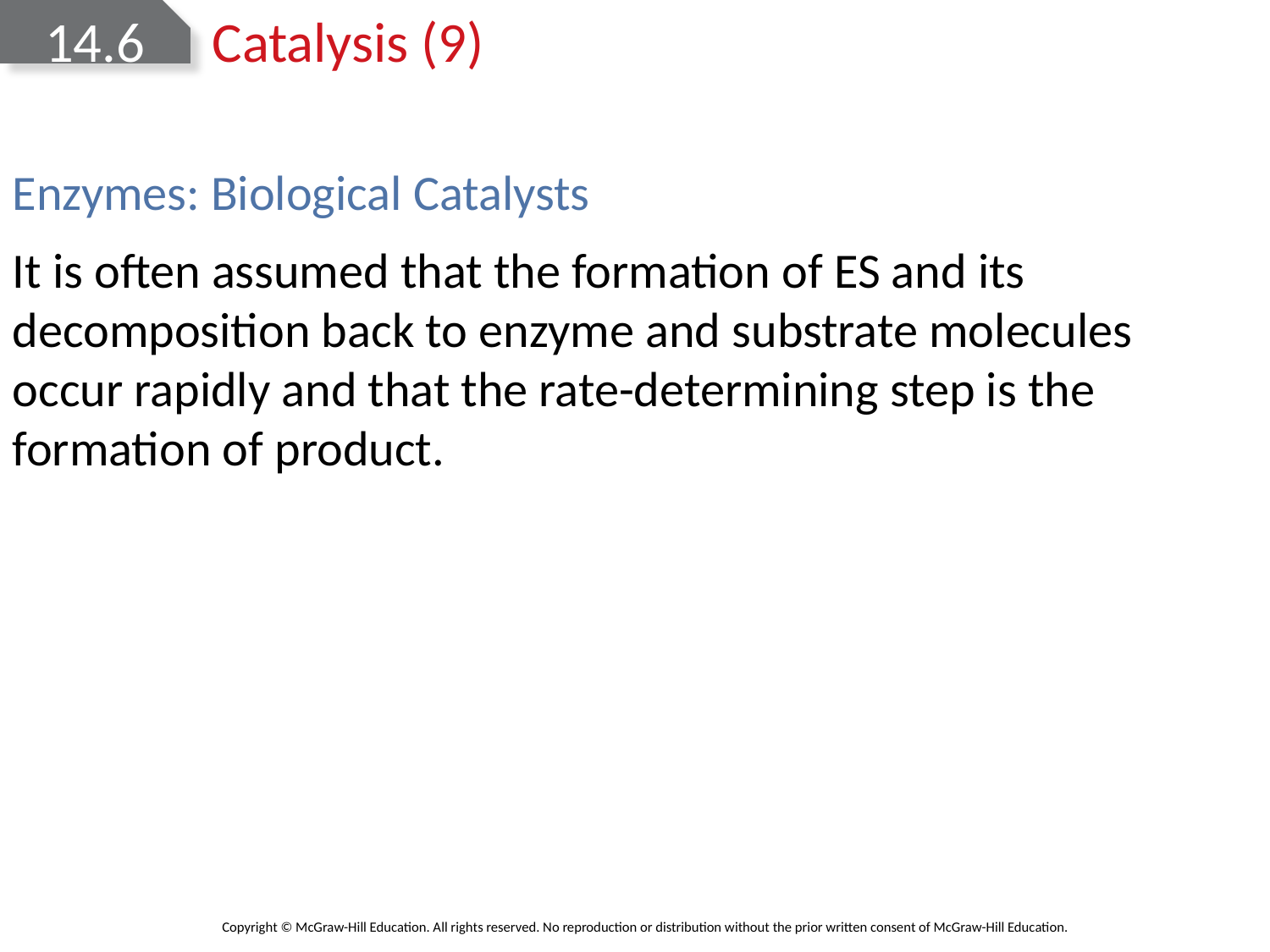

# 14.6 Catalysis (9)
Enzymes: Biological Catalysts
It is often assumed that the formation of ES and its decomposition back to enzyme and substrate molecules occur rapidly and that the rate-determining step is the formation of product.